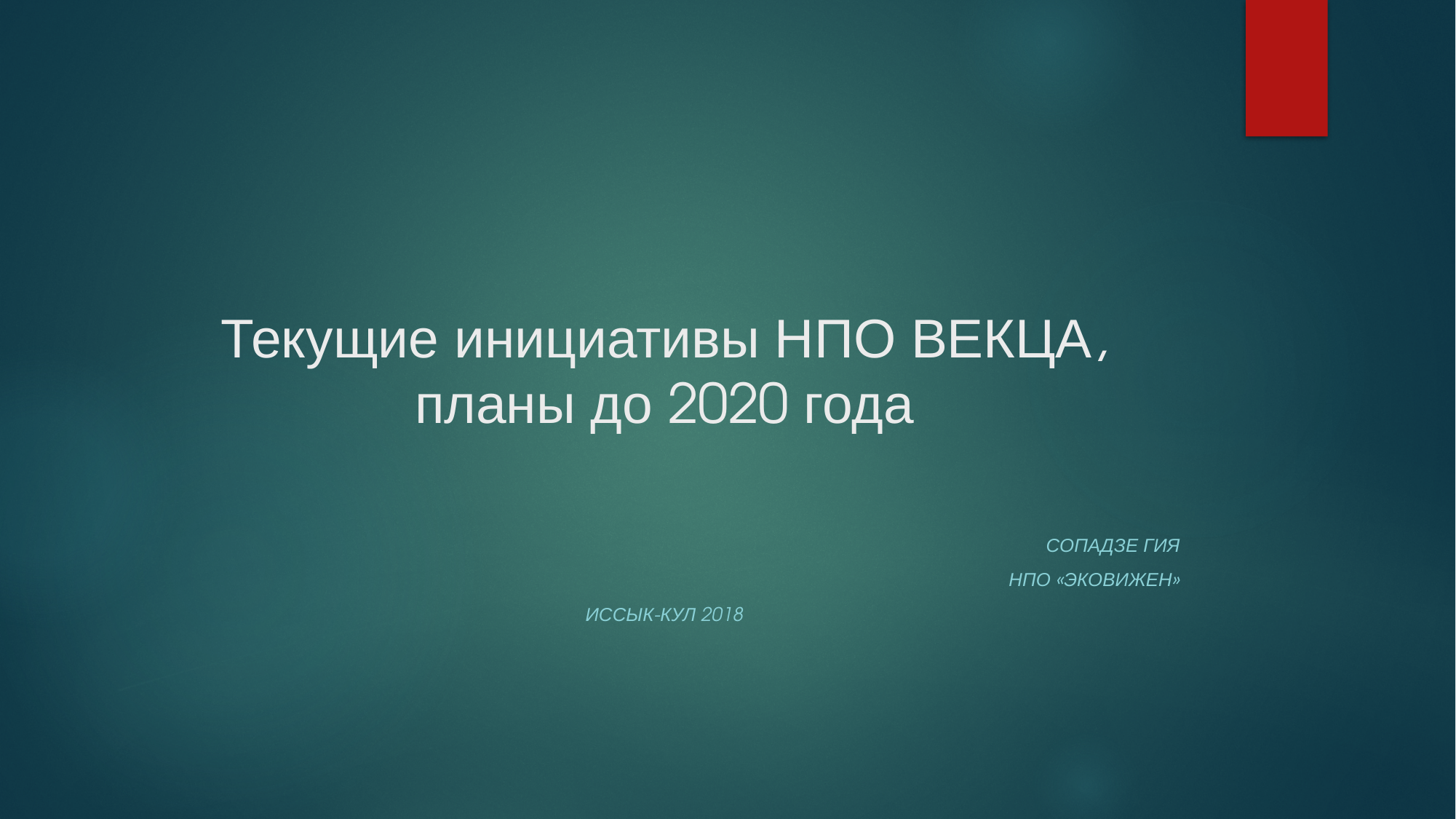

# Текущие инициативы НПО ВЕКЦА, планы до 2020 года
Сопадзе Гия
НПО «Эковижен»
Иссык-Кул 2018